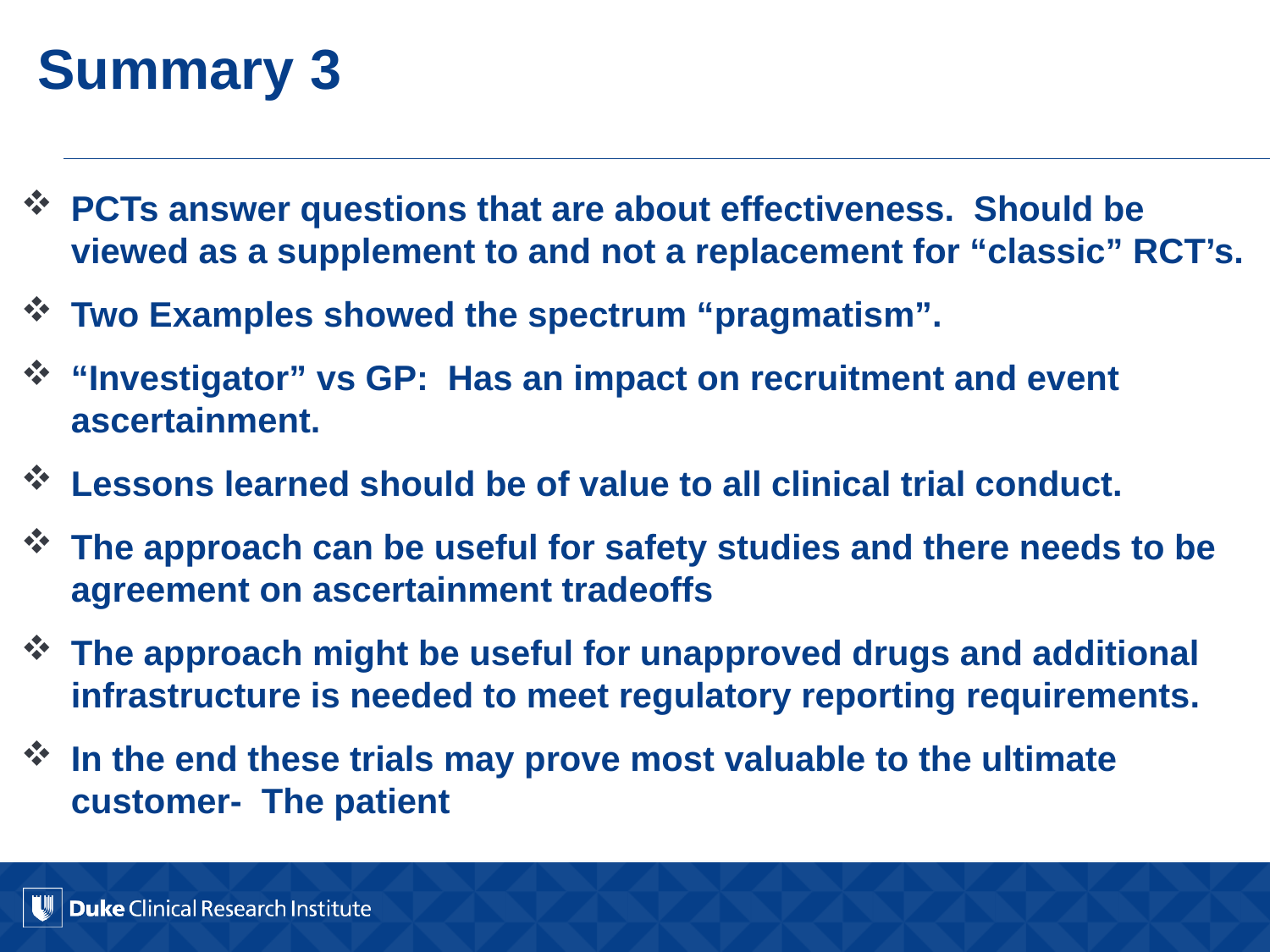

# Summary 3
PCTs answer questions that are about effectiveness.  Should be viewed as a supplement to and not a replacement for “classic” RCT’s.
Two Examples showed the spectrum “pragmatism”.
“Investigator” vs GP:  Has an impact on recruitment and event ascertainment.
Lessons learned should be of value to all clinical trial conduct.
The approach can be useful for safety studies and there needs to be agreement on ascertainment tradeoffs
The approach might be useful for unapproved drugs and additional infrastructure is needed to meet regulatory reporting requirements.
In the end these trials may prove most valuable to the ultimate customer-  The patient